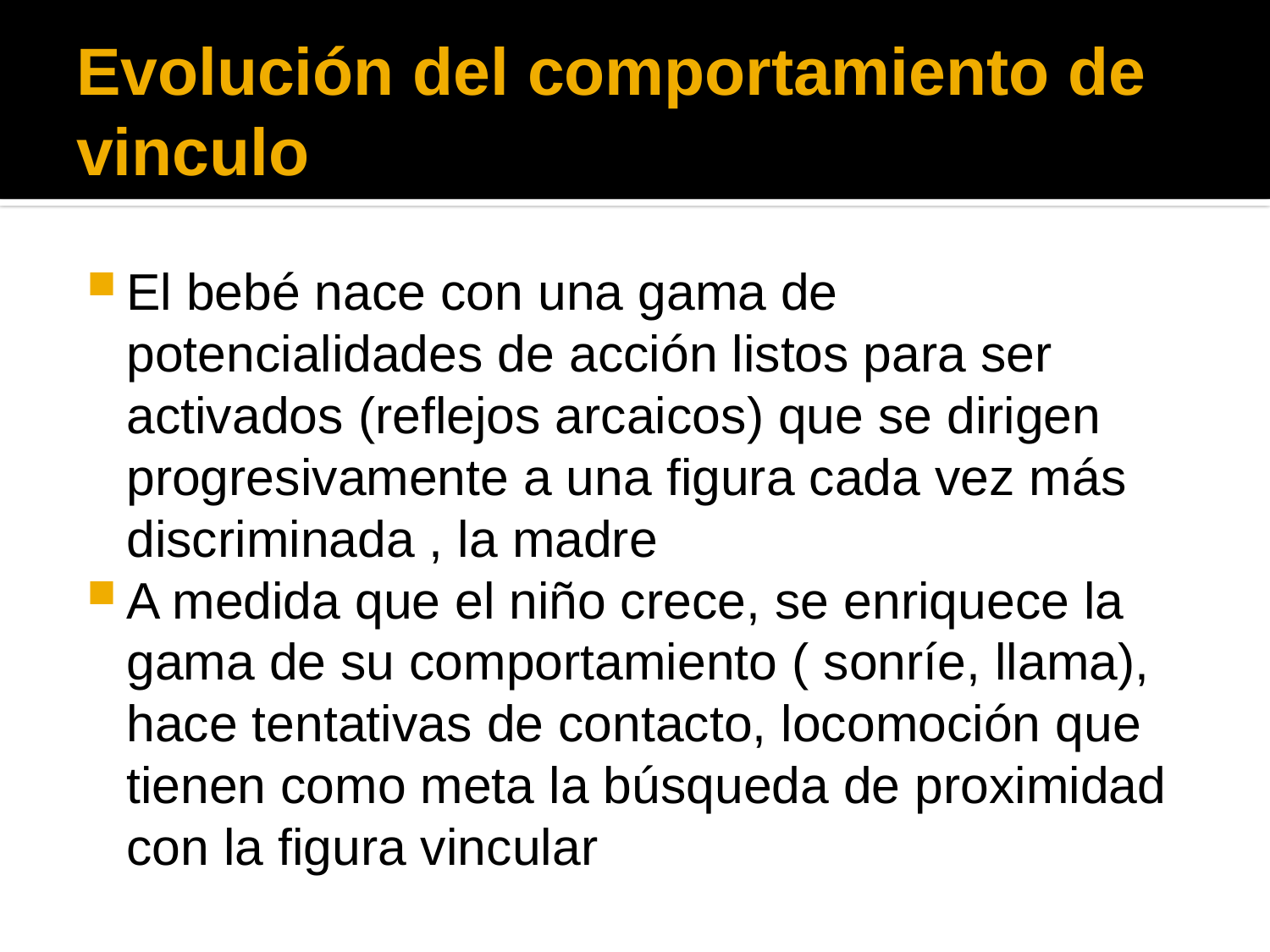

# Evolución del comportamiento de vinculo
El bebé nace con una gama de potencialidades de acción listos para ser activados (reflejos arcaicos) que se dirigen progresivamente a una figura cada vez más discriminada , la madre
A medida que el niño crece, se enriquece la gama de su comportamiento ( sonríe, llama), hace tentativas de contacto, locomoción que tienen como meta la búsqueda de proximidad con la figura vincular